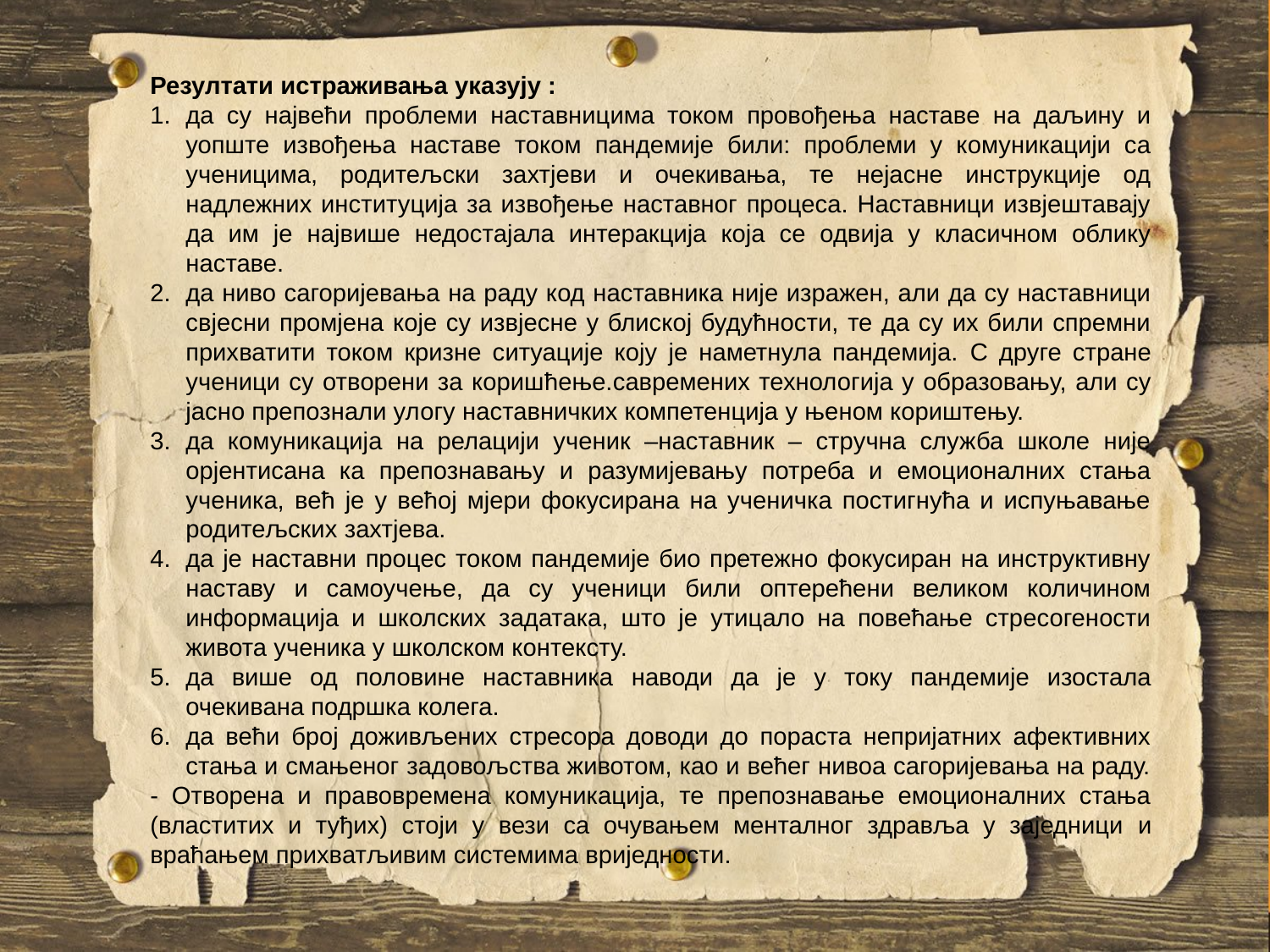

Резултати истраживања указују :
да су највећи проблеми наставницима током провођења наставе на даљину и уопште извођења наставе током пандемије били: проблеми у комуникацији са ученицима, родитељски захтјеви и очекивања, те нејасне инструкције од надлежних институција за извођење наставног процеса. Наставници извјештавају да им је највише недостајала интеракција која се одвија у класичном облику наставе.
да ниво сагоријевања на раду код наставника није изражен, али да су наставници свјесни промјена које су извјесне у блиској будућности, те да су их били спремни прихватити током кризне ситуације коју је наметнула пандемија. С друге стране ученици су отворени за коришћење.савремених технологија у образовању, али су јасно препознали улогу наставничких компетенција у њеном кориштењу.
да комуникација на релацији ученик –наставник – стручна служба школе није орјентисана ка препознавању и разумијевању потреба и емоционалних стања ученика, већ је у већој мјери фокусирана на ученичка постигнућа и испуњавање родитељских захтјева.
да је наставни процес током пандемије био претежно фокусиран на инструктивну наставу и самоучење, да су ученици били оптерећени великом количином информација и школских задатака, што је утицало на повећање стресогености живота ученика у школском контексту.
да више од половине наставника наводи да је у току пандемије изостала очекивана подршка колега.
да већи број доживљених стресора доводи до пораста непријатних афективних стања и смањеног задовољства животом, као и већег нивоа сагоријевања на раду.
- Отворена и правовремена комуникација, те препознавање емоционалних стања (властитих и туђих) стоји у вези са очувањем менталног здравља у заједници и враћањем прихватљивим системима вриједности.